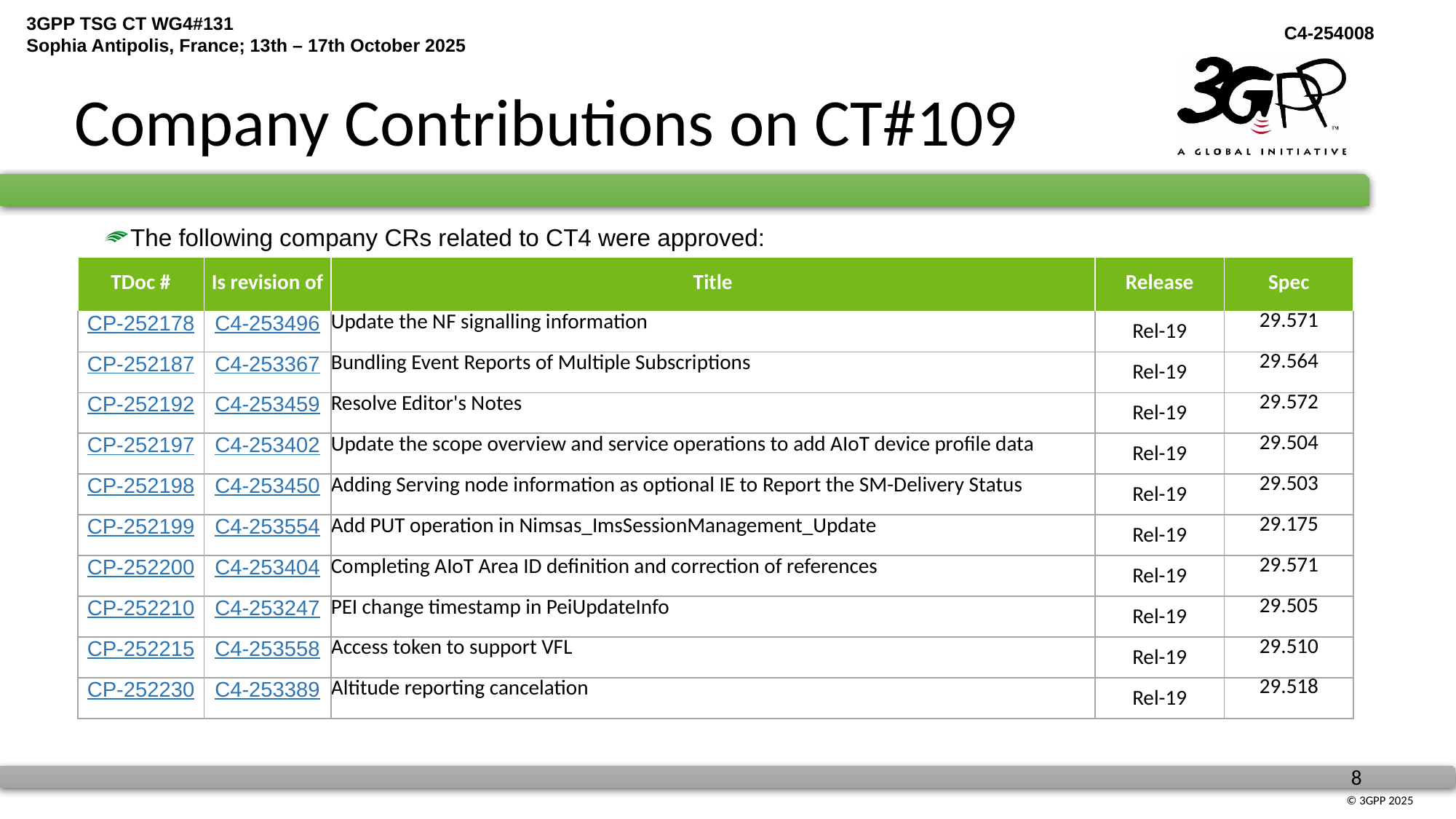

# Company Contributions on CT#109
The following company CRs related to CT4 were approved:

| TDoc # | Is revision of | Title | Release | Spec |
| --- | --- | --- | --- | --- |
| CP-252178 | C4-253496 | Update the NF signalling information | Rel-19 | 29.571 |
| CP-252187 | C4-253367 | Bundling Event Reports of Multiple Subscriptions | Rel-19 | 29.564 |
| CP-252192 | C4-253459 | Resolve Editor's Notes | Rel-19 | 29.572 |
| CP-252197 | C4-253402 | Update the scope overview and service operations to add AIoT device profile data | Rel-19 | 29.504 |
| CP-252198 | C4-253450 | Adding Serving node information as optional IE to Report the SM-Delivery Status | Rel-19 | 29.503 |
| CP-252199 | C4-253554 | Add PUT operation in Nimsas\_ImsSessionManagement\_Update | Rel-19 | 29.175 |
| CP-252200 | C4-253404 | Completing AIoT Area ID definition and correction of references | Rel-19 | 29.571 |
| CP-252210 | C4-253247 | PEI change timestamp in PeiUpdateInfo | Rel-19 | 29.505 |
| CP-252215 | C4-253558 | Access token to support VFL | Rel-19 | 29.510 |
| CP-252230 | C4-253389 | Altitude reporting cancelation | Rel-19 | 29.518 |